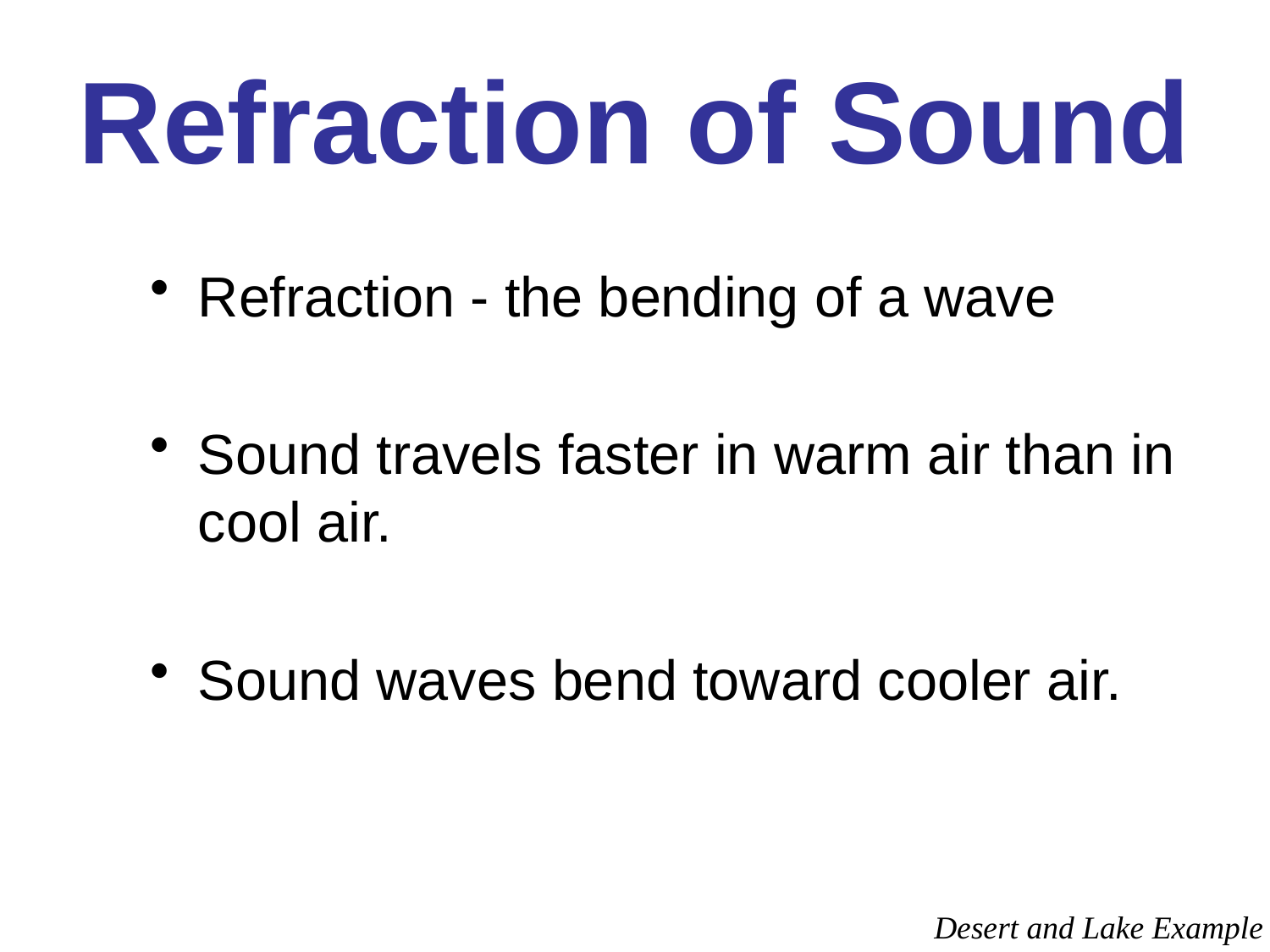

# Refraction of Sound
Refraction - the bending of a wave

Sound travels faster in warm air than in cool air.

Sound waves bend toward cooler air.

Desert and Lake Example